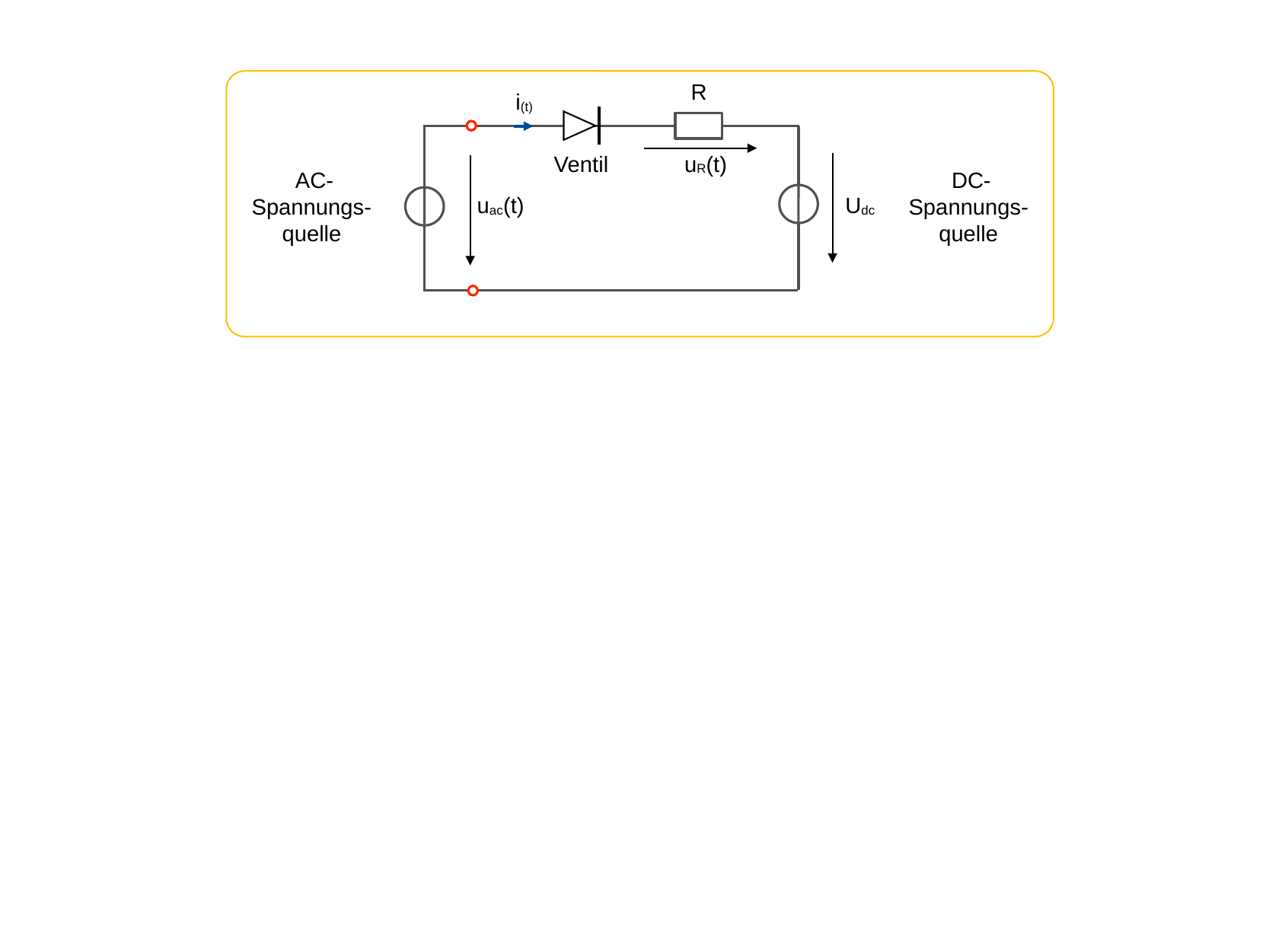

R
i(t)

Ventil
uR(t)

AC-Spannungs-quelle
DC-Spannungs-quelle

Udc
uac(t)